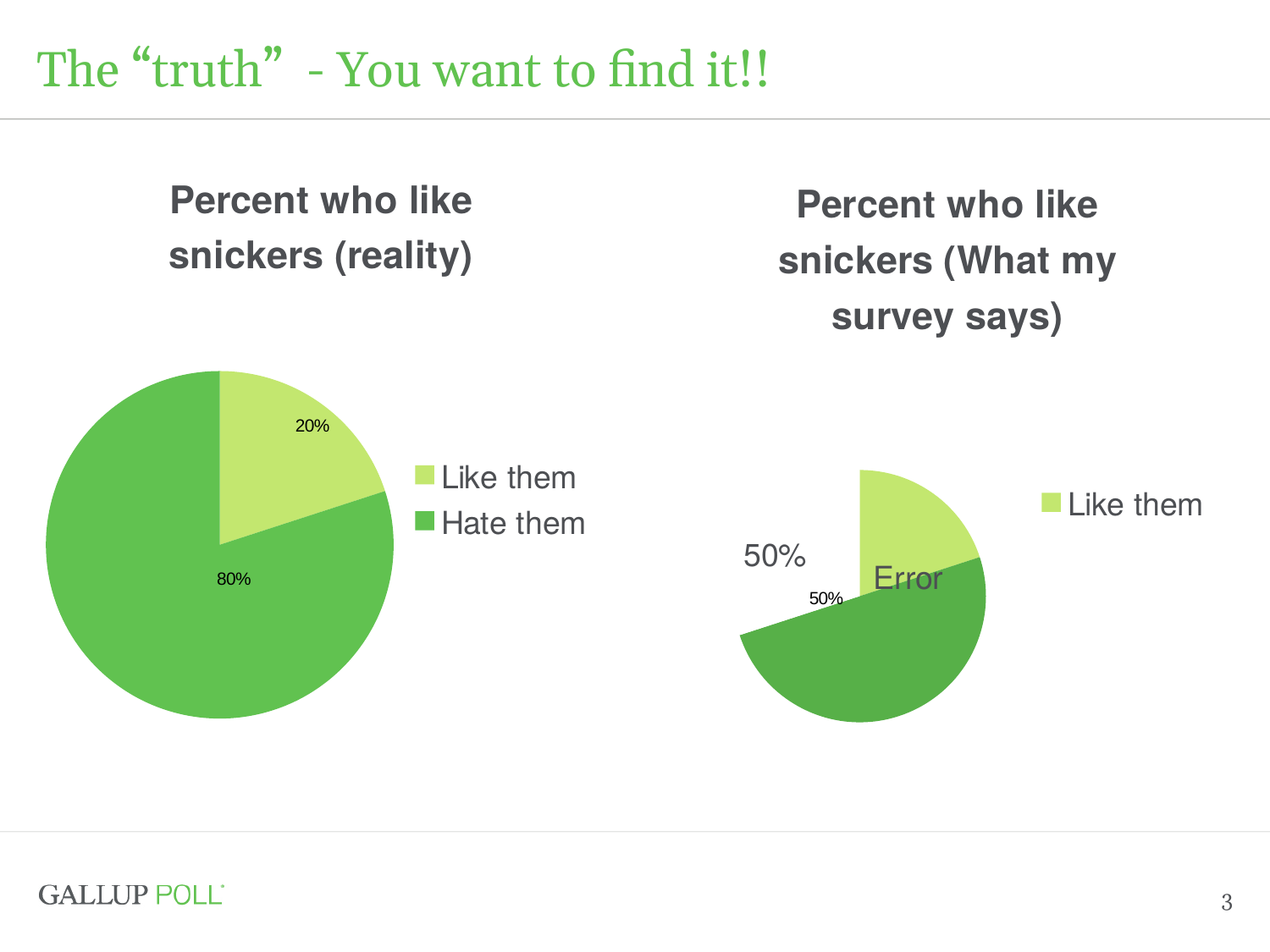

# The “truth”  - You want to find it!!

### Chart: Percent who like snickers (reality)

| Category | Percent who like my chocolate chip cookies (reality) |
|---|---|
| Like them | 0.2 |
| Hate them | 0.8 |

### Chart: Percent who like snickers (What my survey says)

| Category | Percent who like my chocolate chip cookies (reality) |
|---|---|
| Like them | 0.2 |
| Hate them | 0.5 |
| Error | 0.3000000000000003 |
3